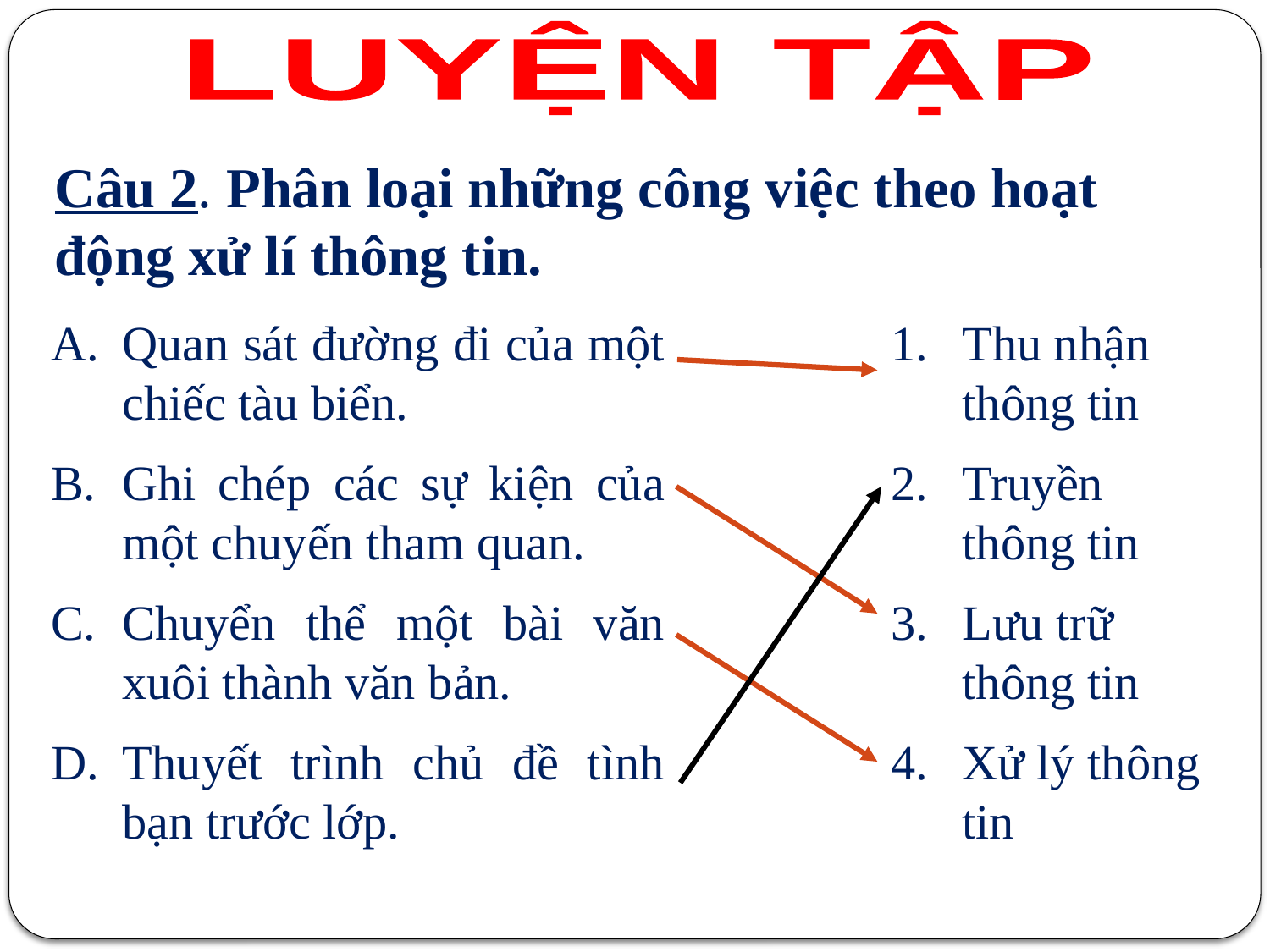

LUYỆN TẬP
Câu 2. Phân loại những công việc theo hoạt động xử lí thông tin.
Quan sát đường đi của một chiếc tàu biển.
Ghi chép các sự kiện của một chuyến tham quan.
Chuyển thể một bài văn xuôi thành văn bản.
Thuyết trình chủ đề tình bạn trước lớp.
Thu nhận thông tin
Truyền thông tin
Lưu trữ thông tin
Xử lý thông tin